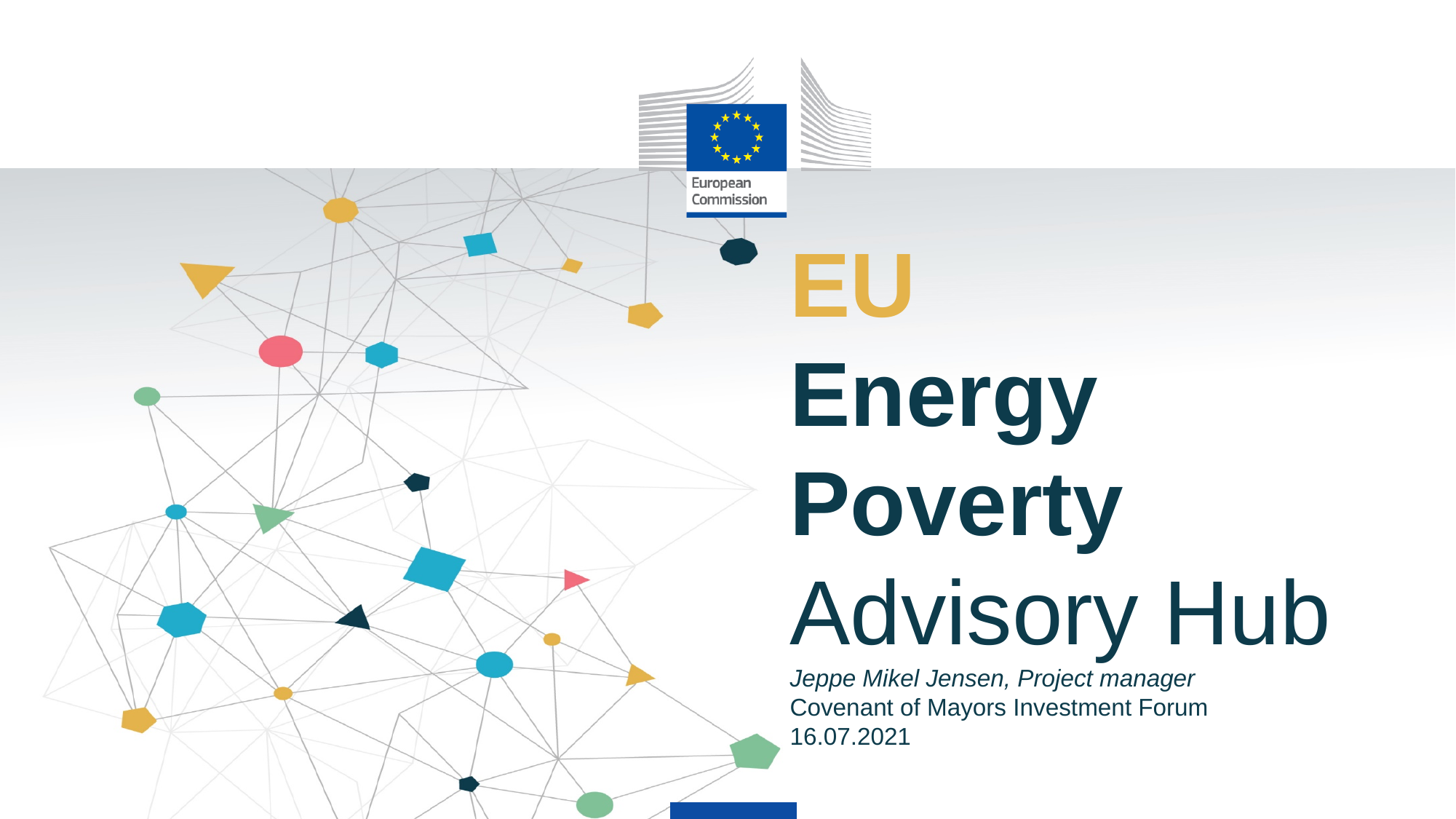

EU
Energy Poverty
Advisory Hub
Jeppe Mikel Jensen, Project manager
Covenant of Mayors Investment Forum
16.07.2021
#hashtag